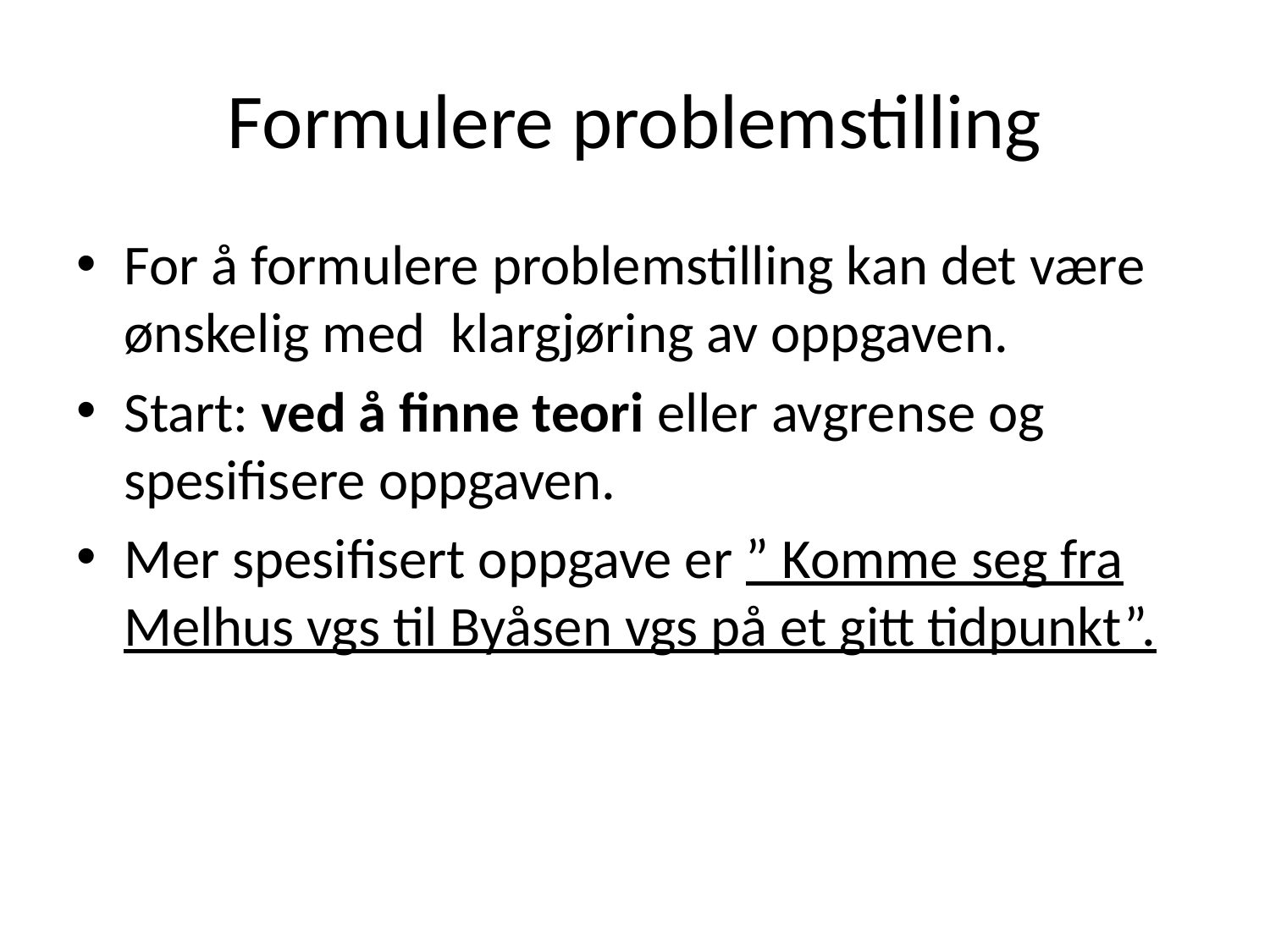

# Formulere problemstilling
For å formulere problemstilling kan det være ønskelig med  klargjøring av oppgaven.
Start: ved å finne teori eller avgrense og spesifisere oppgaven.
Mer spesifisert oppgave er ” Komme seg fra Melhus vgs til Byåsen vgs på et gitt tidpunkt”.